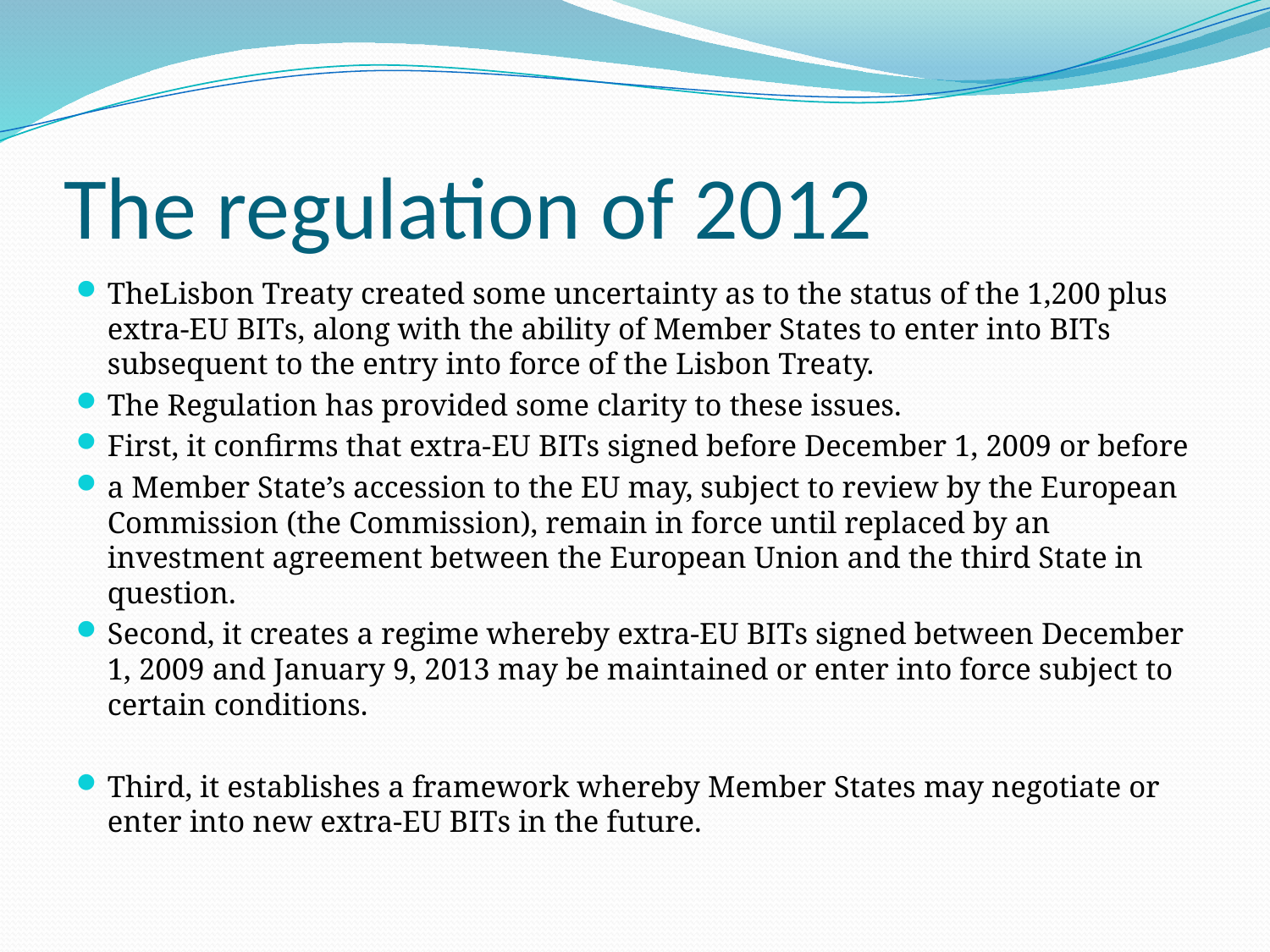

# The regulation of 2012
TheLisbon Treaty created some uncertainty as to the status of the 1,200 plus extra-EU BITs, along with the ability of Member States to enter into BITs subsequent to the entry into force of the Lisbon Treaty.
The Regulation has provided some clarity to these issues.
First, it confirms that extra-EU BITs signed before December 1, 2009 or before
a Member State’s accession to the EU may, subject to review by the European Commission (the Commission), remain in force until replaced by an investment agreement between the European Union and the third State in question.
Second, it creates a regime whereby extra-EU BITs signed between December 1, 2009 and January 9, 2013 may be maintained or enter into force subject to certain conditions.

Third, it establishes a framework whereby Member States may negotiate or enter into new extra-EU BITs in the future.